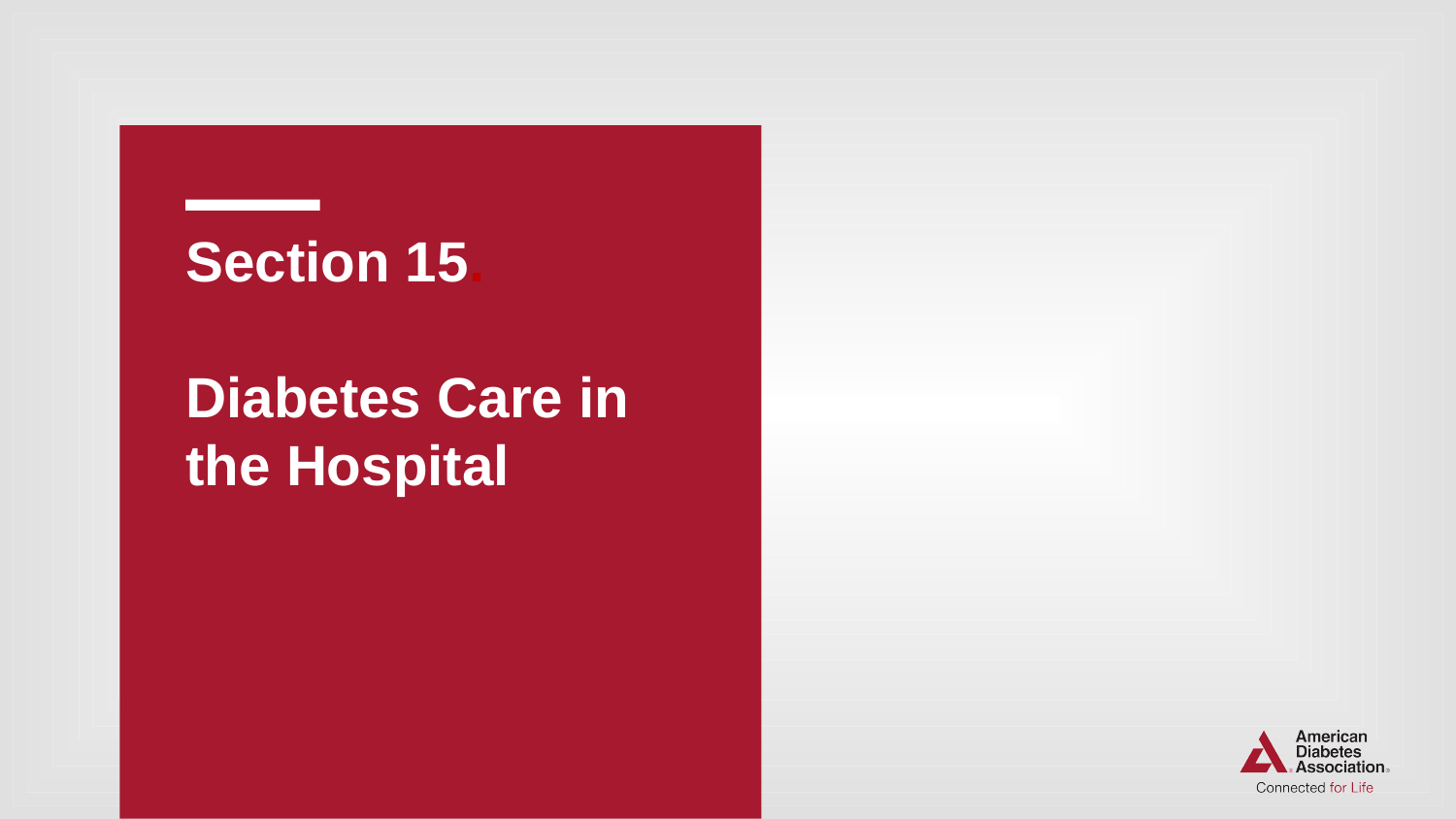

# Section 15. Diabetes Care in the Hospital